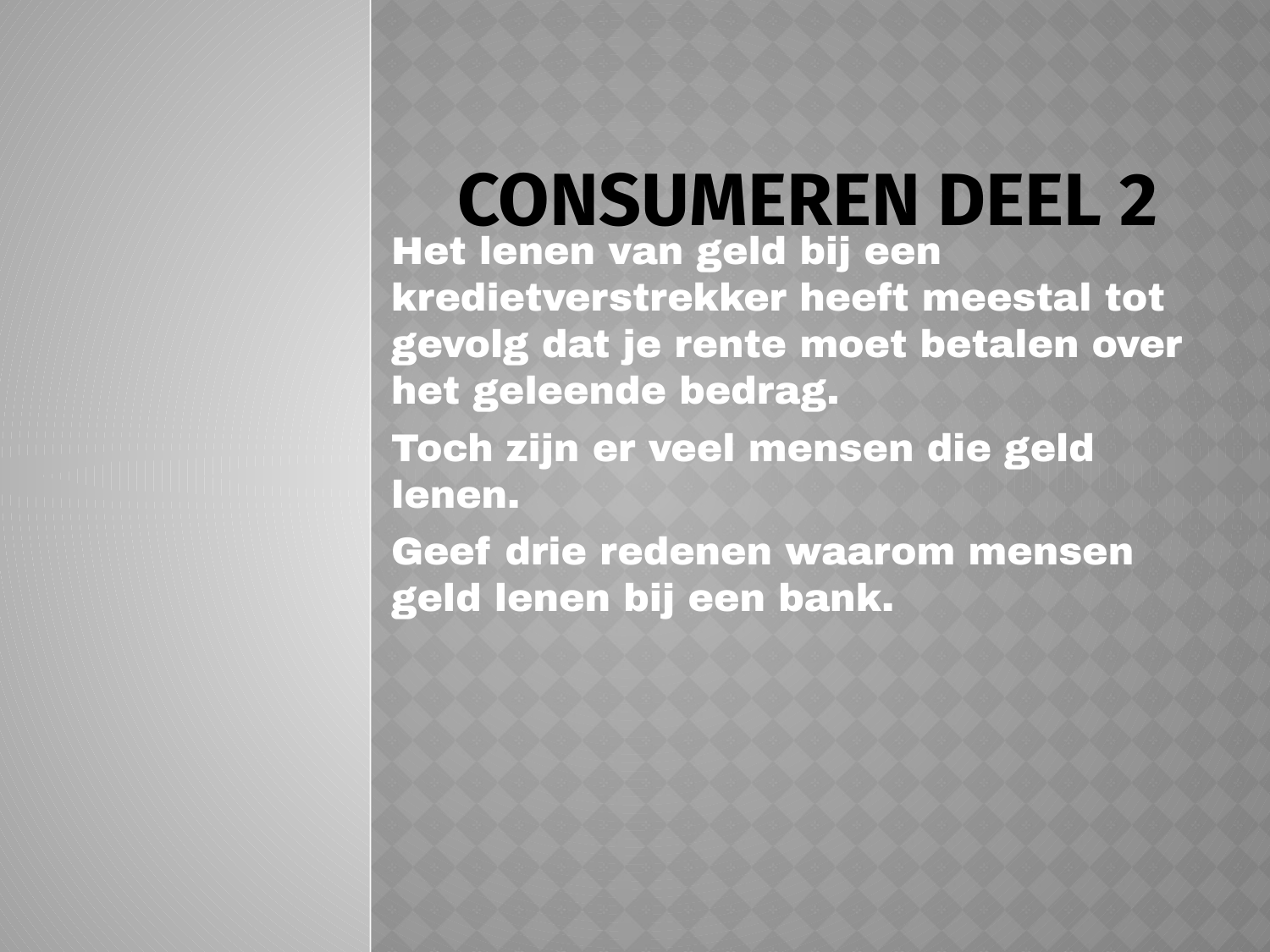

# Consumeren deel 2
Het lenen van geld bij een kredietverstrekker heeft meestal tot gevolg dat je rente moet betalen over het geleende bedrag.
Toch zijn er veel mensen die geld lenen.
Geef drie redenen waarom mensen geld lenen bij een bank.